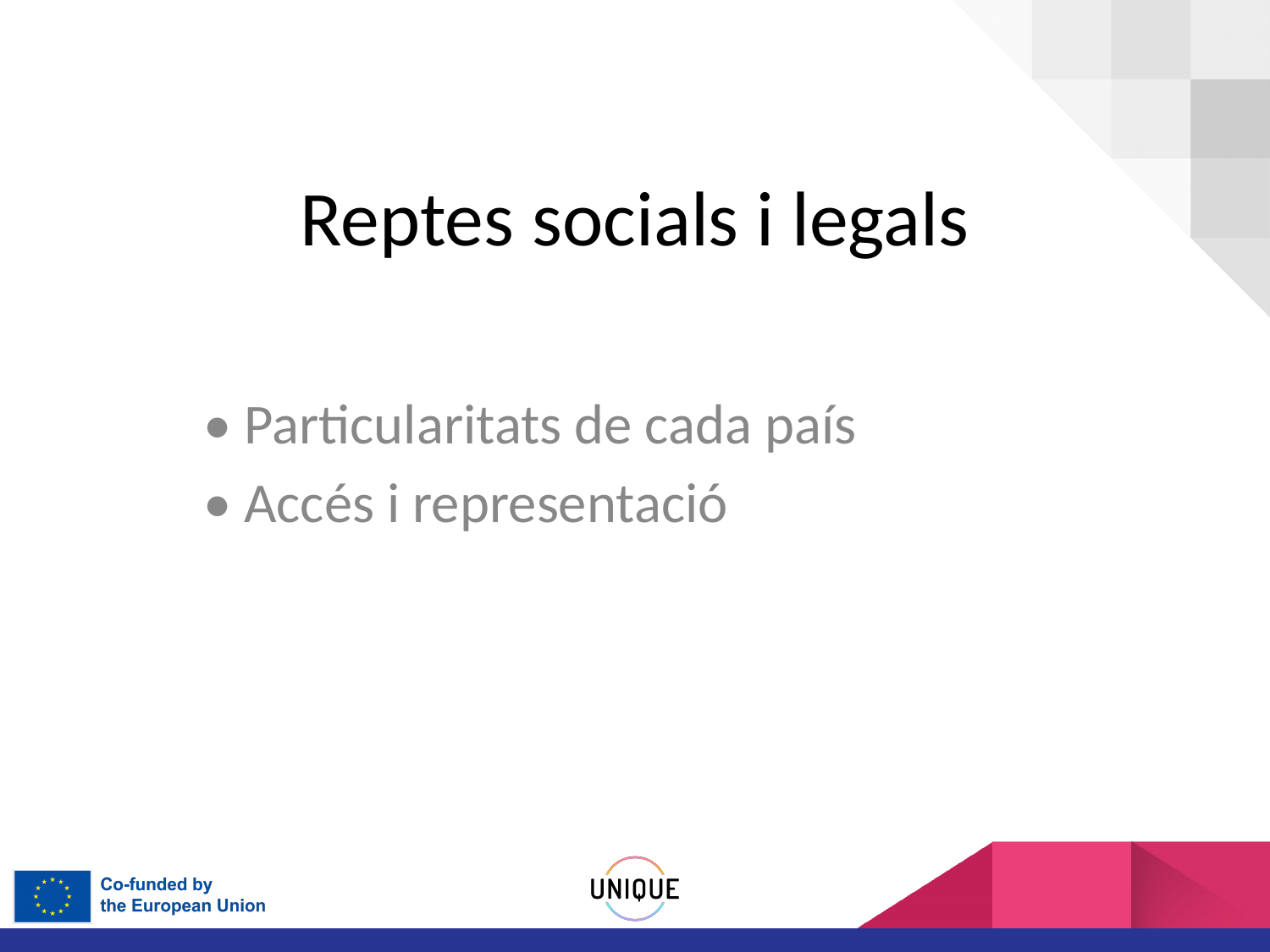

# Reptes socials i legals
• Particularitats de cada país
• Accés i representació